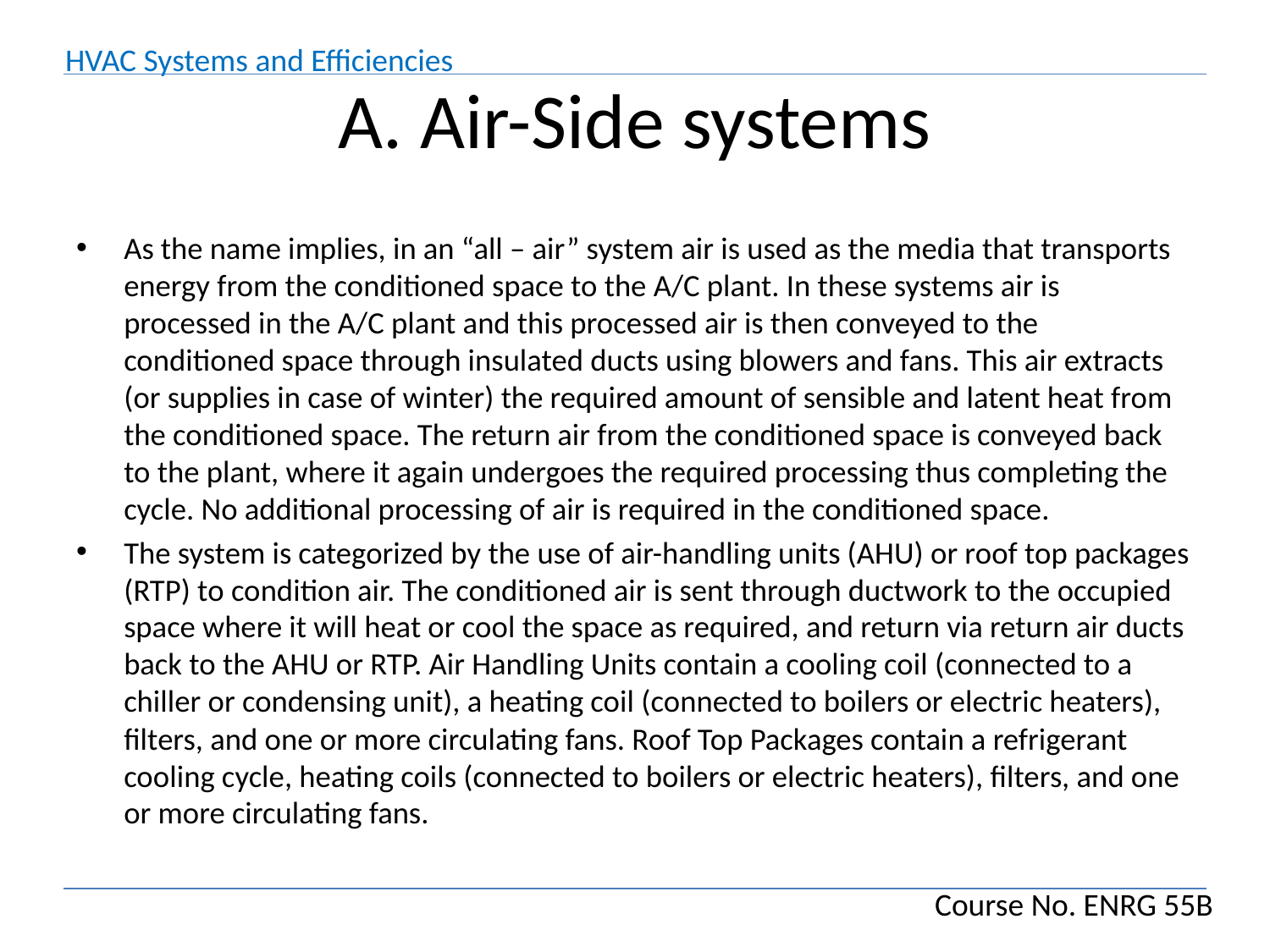

# A. Air-Side systems
As the name implies, in an “all – air” system air is used as the media that transports energy from the conditioned space to the A/C plant. In these systems air is processed in the A/C plant and this processed air is then conveyed to the conditioned space through insulated ducts using blowers and fans. This air extracts (or supplies in case of winter) the required amount of sensible and latent heat from the conditioned space. The return air from the conditioned space is conveyed back to the plant, where it again undergoes the required processing thus completing the cycle. No additional processing of air is required in the conditioned space.
The system is categorized by the use of air-handling units (AHU) or roof top packages (RTP) to condition air. The conditioned air is sent through ductwork to the occupied space where it will heat or cool the space as required, and return via return air ducts back to the AHU or RTP. Air Handling Units contain a cooling coil (connected to a chiller or condensing unit), a heating coil (connected to boilers or electric heaters), filters, and one or more circulating fans. Roof Top Packages contain a refrigerant cooling cycle, heating coils (connected to boilers or electric heaters), filters, and one or more circulating fans.